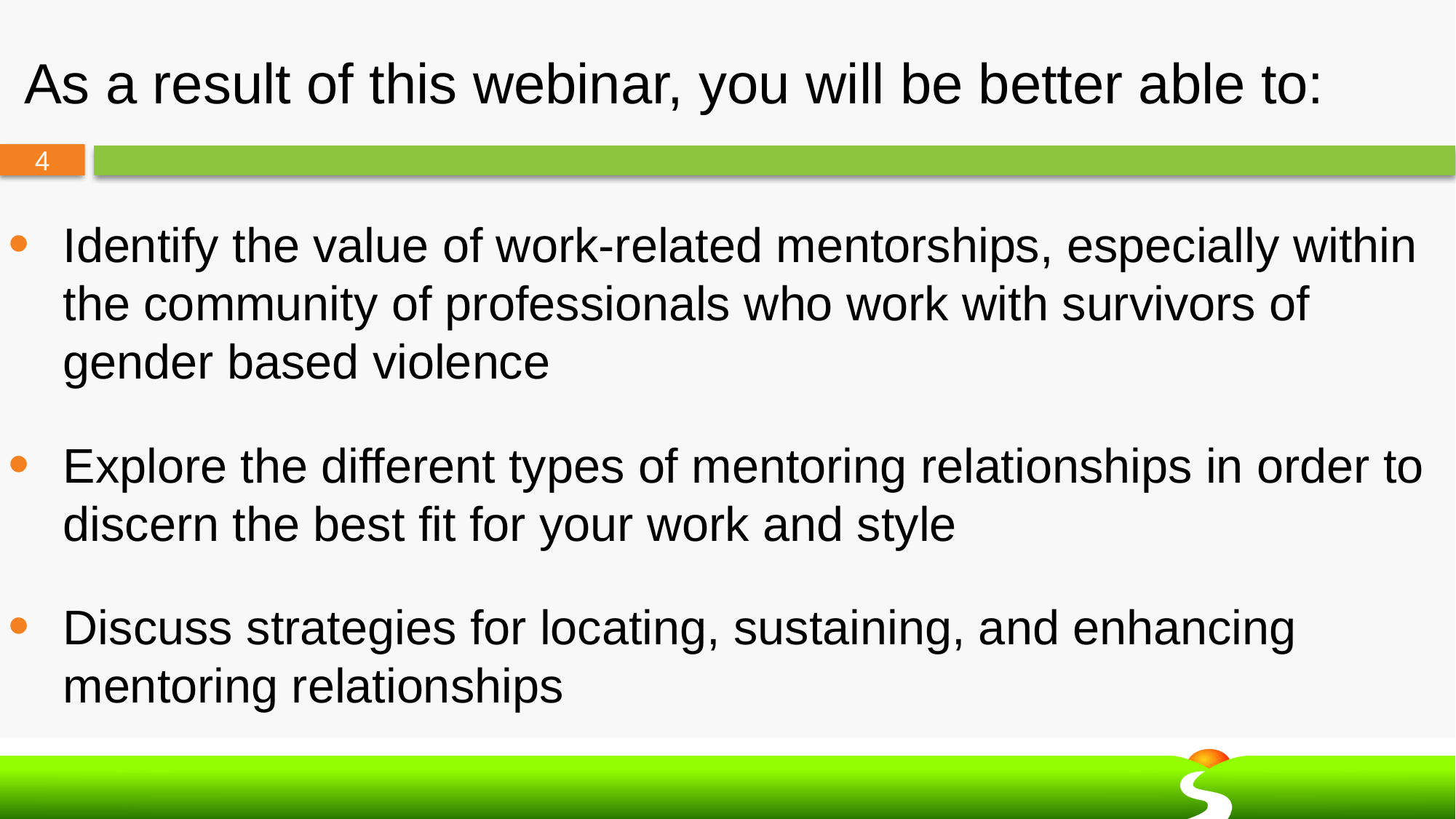

# As a result of this webinar, you will be better able to:
Identify the value of work-related mentorships, especially within the community of professionals who work with survivors of gender based violence

Explore the different types of mentoring relationships in order to discern the best fit for your work and style

Discuss strategies for locating, sustaining, and enhancing mentoring relationships